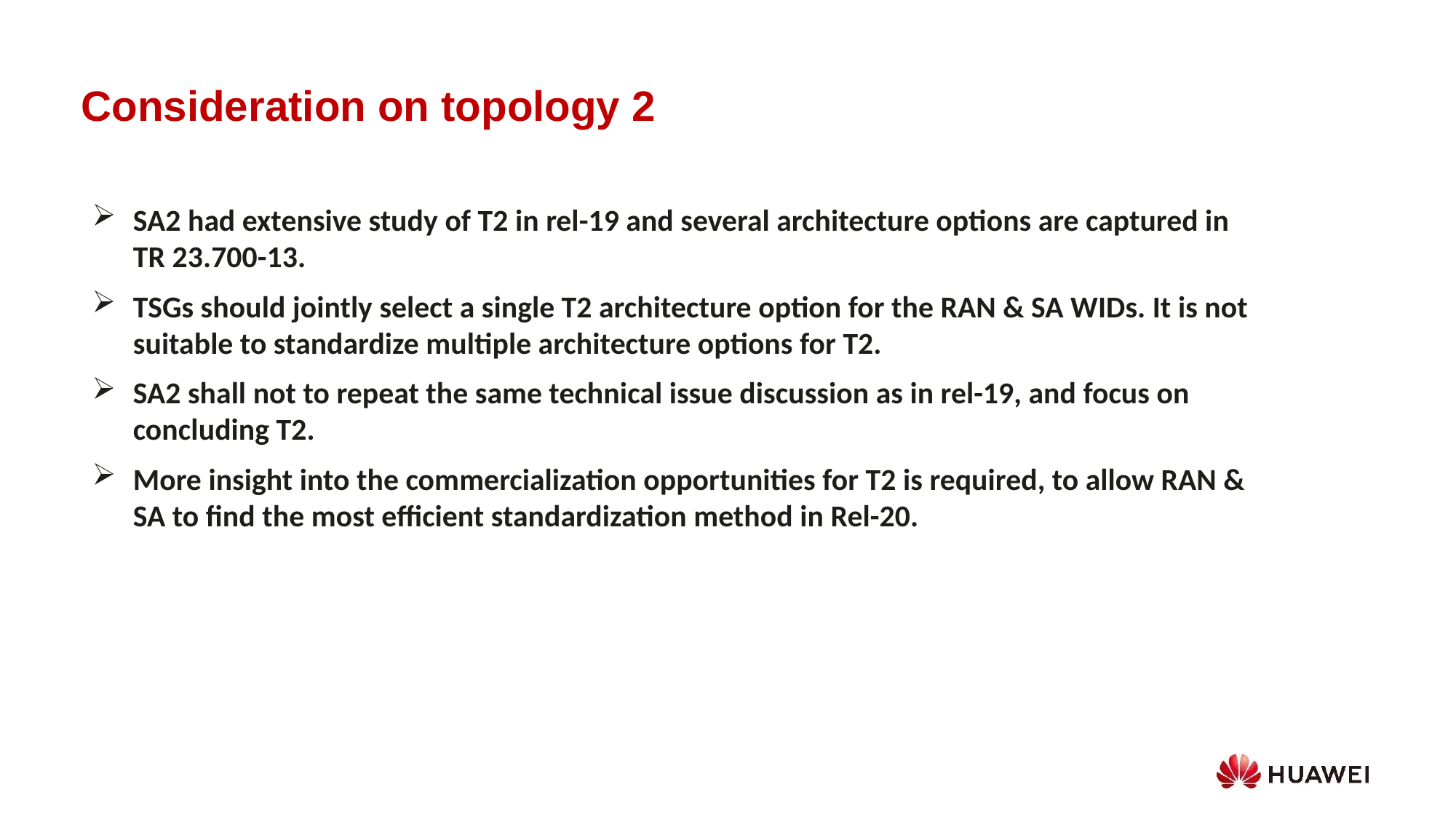

Consideration on topology 2
SA2 had extensive study of T2 in rel-19 and several architecture options are captured in TR 23.700-13.
TSGs should jointly select a single T2 architecture option for the RAN & SA WIDs. It is not suitable to standardize multiple architecture options for T2.
SA2 shall not to repeat the same technical issue discussion as in rel-19, and focus on concluding T2.
More insight into the commercialization opportunities for T2 is required, to allow RAN & SA to find the most efficient standardization method in Rel-20.